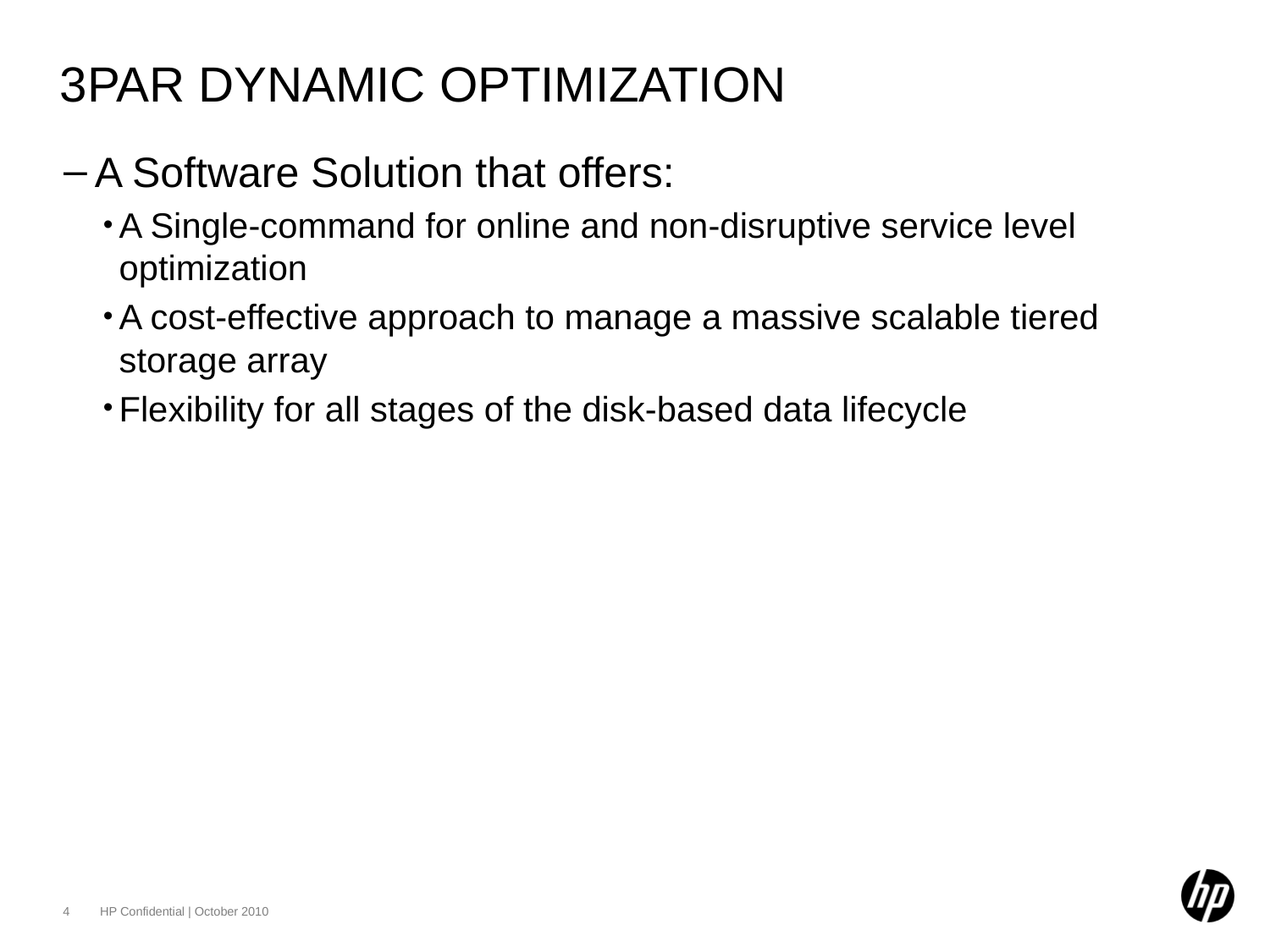

# 3PAR Dynamic Optimization
A Software Solution that offers:
A Single-command for online and non-disruptive service level optimization
A cost-effective approach to manage a massive scalable tiered storage array
Flexibility for all stages of the disk-based data lifecycle